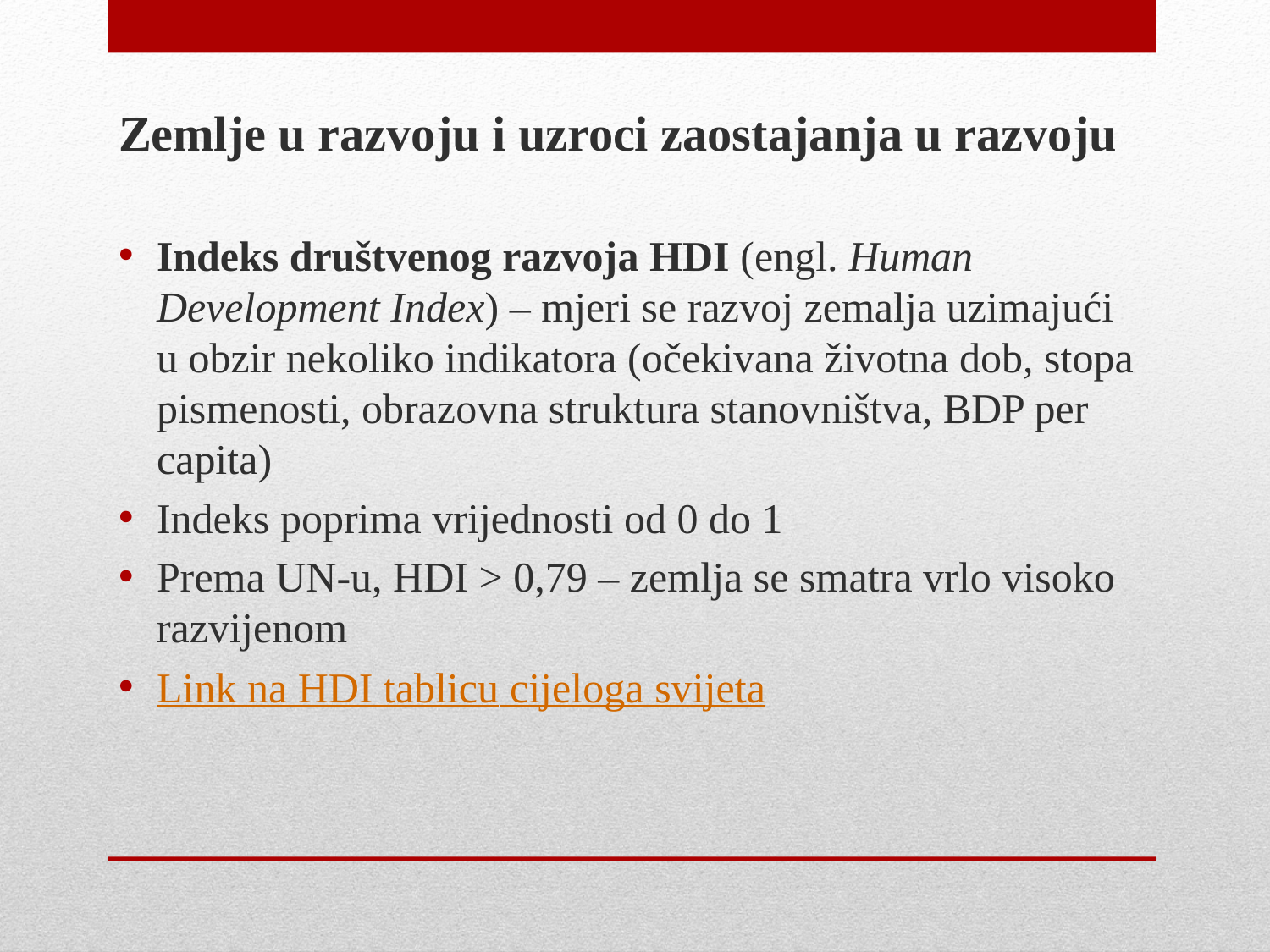

Zemlje u razvoju i uzroci zaostajanja u razvoju

Indeks društvenog razvoja HDI (engl. Human Development Index) – mjeri se razvoj zemalja uzimajući u obzir nekoliko indikatora (očekivana životna dob, stopa pismenosti, obrazovna struktura stanovništva, BDP per capita)
Indeks poprima vrijednosti od 0 do 1
Prema UN-u, HDI > 0,79 – zemlja se smatra vrlo visoko razvijenom
Link na HDI tablicu cijeloga svijeta